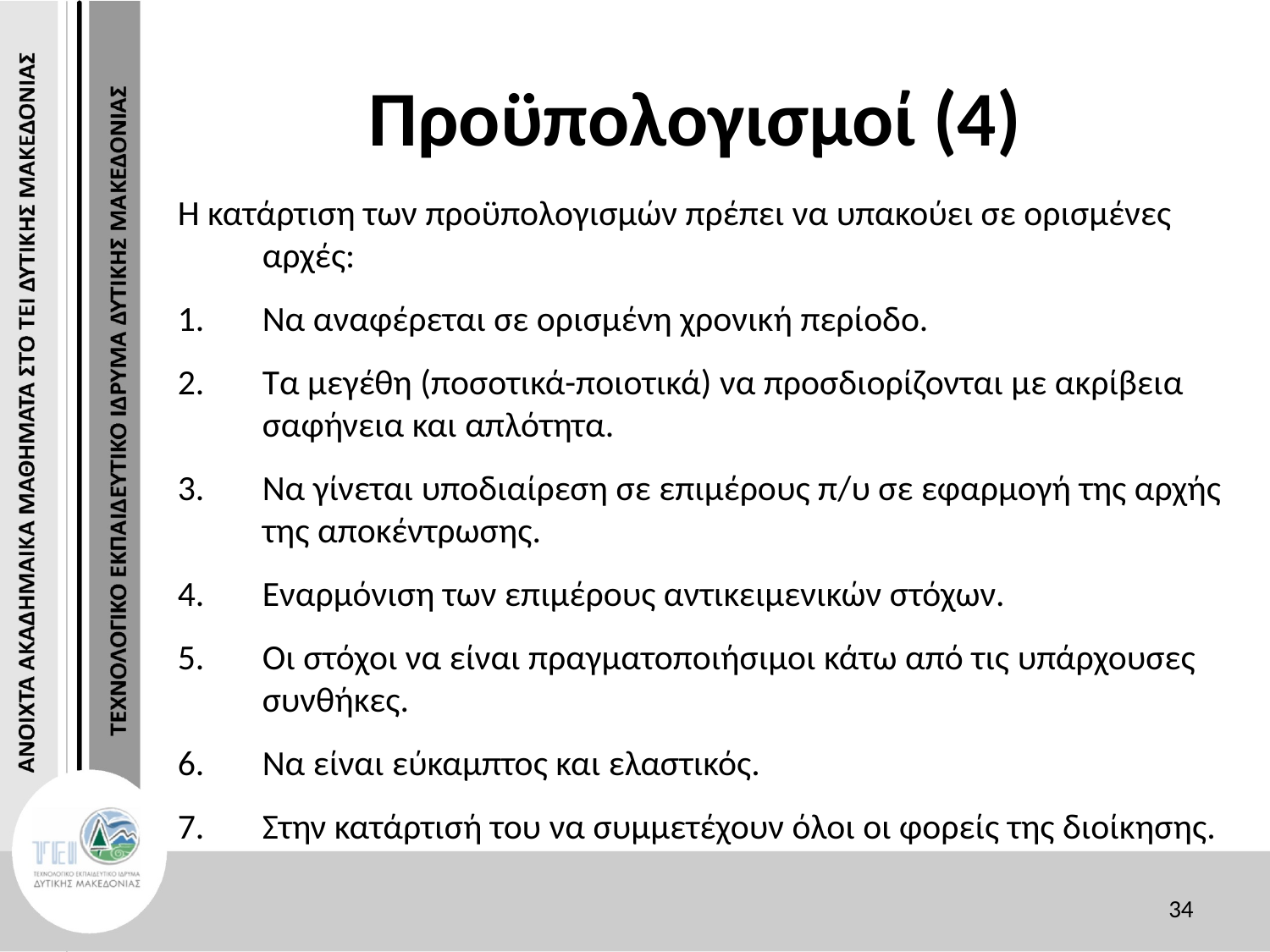

# Προϋπολογισμοί (4)
Η κατάρτιση των προϋπολογισμών πρέπει να υπακούει σε ορισμένες αρχές:
Να αναφέρεται σε ορισμένη χρονική περίοδο.
Τα μεγέθη (ποσοτικά-ποιοτικά) να προσδιορίζονται με ακρίβεια σαφήνεια και απλότητα.
Να γίνεται υποδιαίρεση σε επιμέρους π/υ σε εφαρμογή της αρχής της αποκέντρωσης.
Εναρμόνιση των επιμέρους αντικειμενικών στόχων.
Οι στόχοι να είναι πραγματοποιήσιμοι κάτω από τις υπάρχουσες συνθήκες.
Να είναι εύκαμπτος και ελαστικός.
Στην κατάρτισή του να συμμετέχουν όλοι οι φορείς της διοίκησης.
34